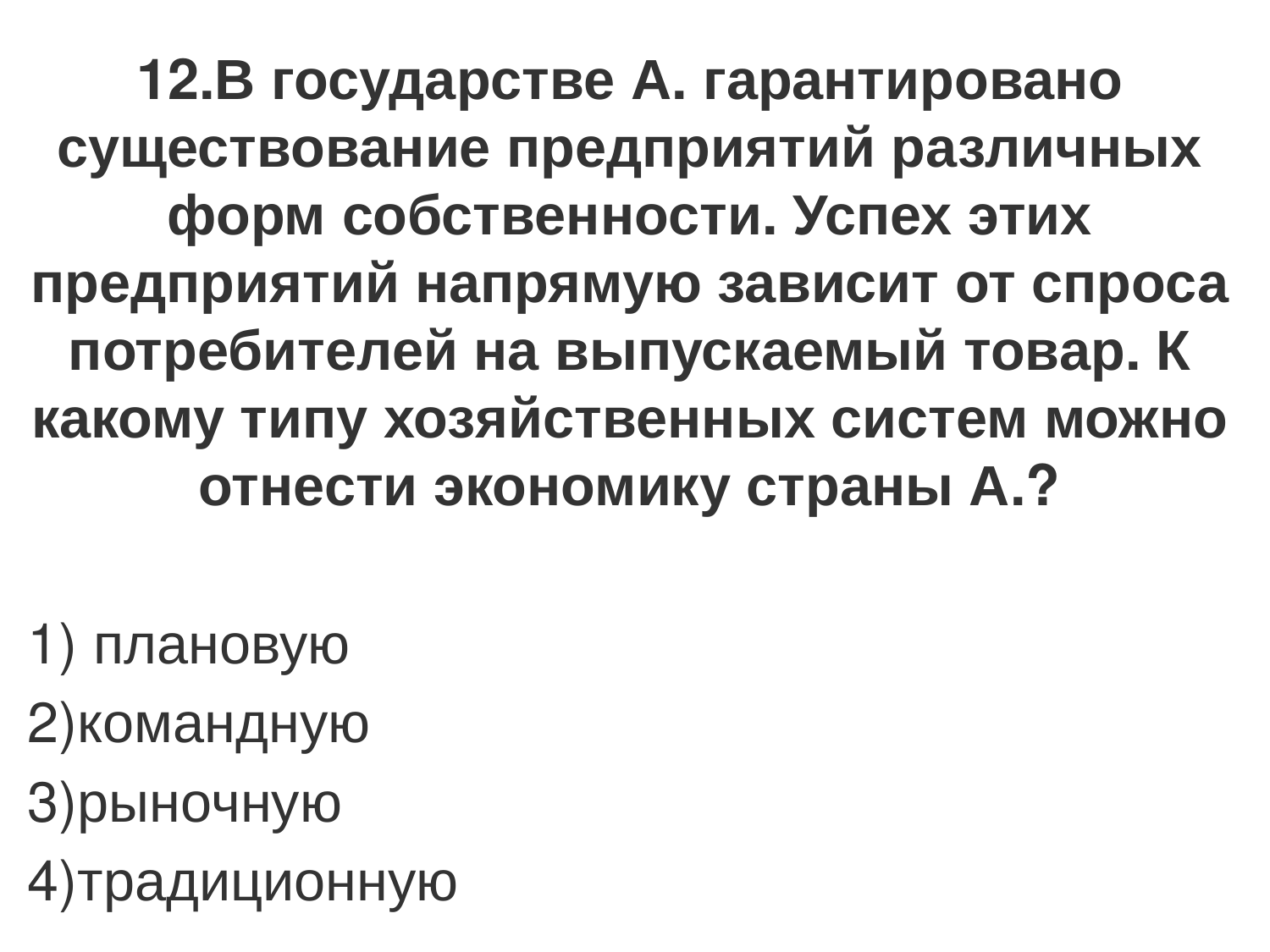

12.В государстве А. гарантировано существование предприятий различных форм собственности. Успех этих предприятий напрямую зависит от спроса потребителей на выпускаемый товар. К какому типу хозяйственных систем можно отнести экономику страны А.?

1) плановую
2)командную
3)рыночную
4)традиционную